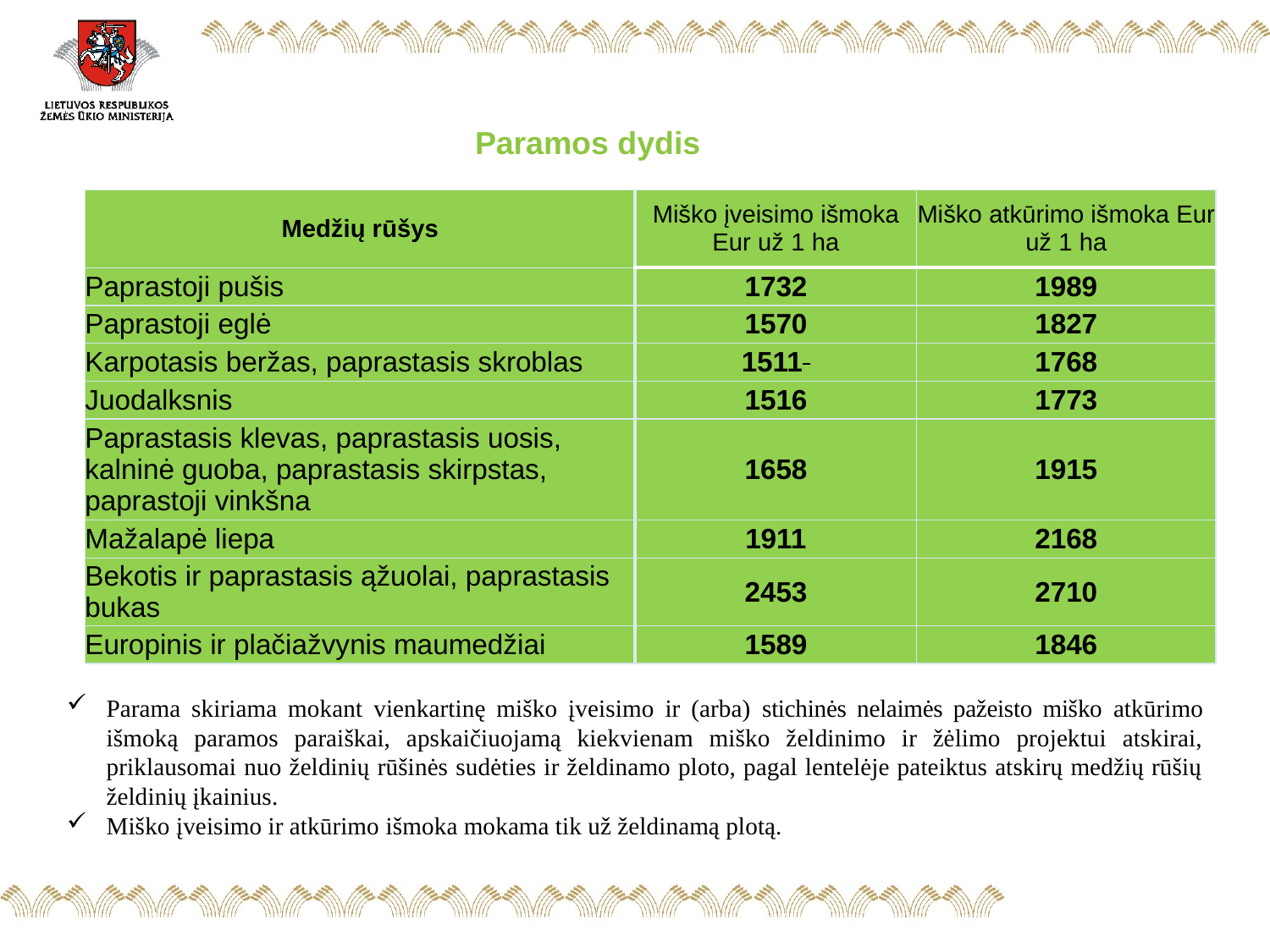

Paramos dydis
| Medžių rūšys | Miško įveisimo išmoka Eur už 1 ha | Miško atkūrimo išmoka Eur už 1 ha |
| --- | --- | --- |
| Paprastoji pušis | 1732 | 1989 |
| Paprastoji eglė | 1570 | 1827 |
| Karpotasis beržas, paprastasis skroblas | 1511 | 1768 |
| Juodalksnis | 1516 | 1773 |
| Paprastasis klevas, paprastasis uosis, kalninė guoba, paprastasis skirpstas, paprastoji vinkšna | 1658 | 1915 |
| Mažalapė liepa | 1911 | 2168 |
| Bekotis ir paprastasis ąžuolai, paprastasis bukas | 2453 | 2710 |
| Europinis ir plačiažvynis maumedžiai | 1589 | 1846 |
Parama skiriama mokant vienkartinę miško įveisimo ir (arba) stichinės nelaimės pažeisto miško atkūrimo išmoką paramos paraiškai, apskaičiuojamą kiekvienam miško želdinimo ir žėlimo projektui atskirai, priklausomai nuo želdinių rūšinės sudėties ir želdinamo ploto, pagal lentelėje pateiktus atskirų medžių rūšių želdinių įkainius.
Miško įveisimo ir atkūrimo išmoka mokama tik už želdinamą plotą.